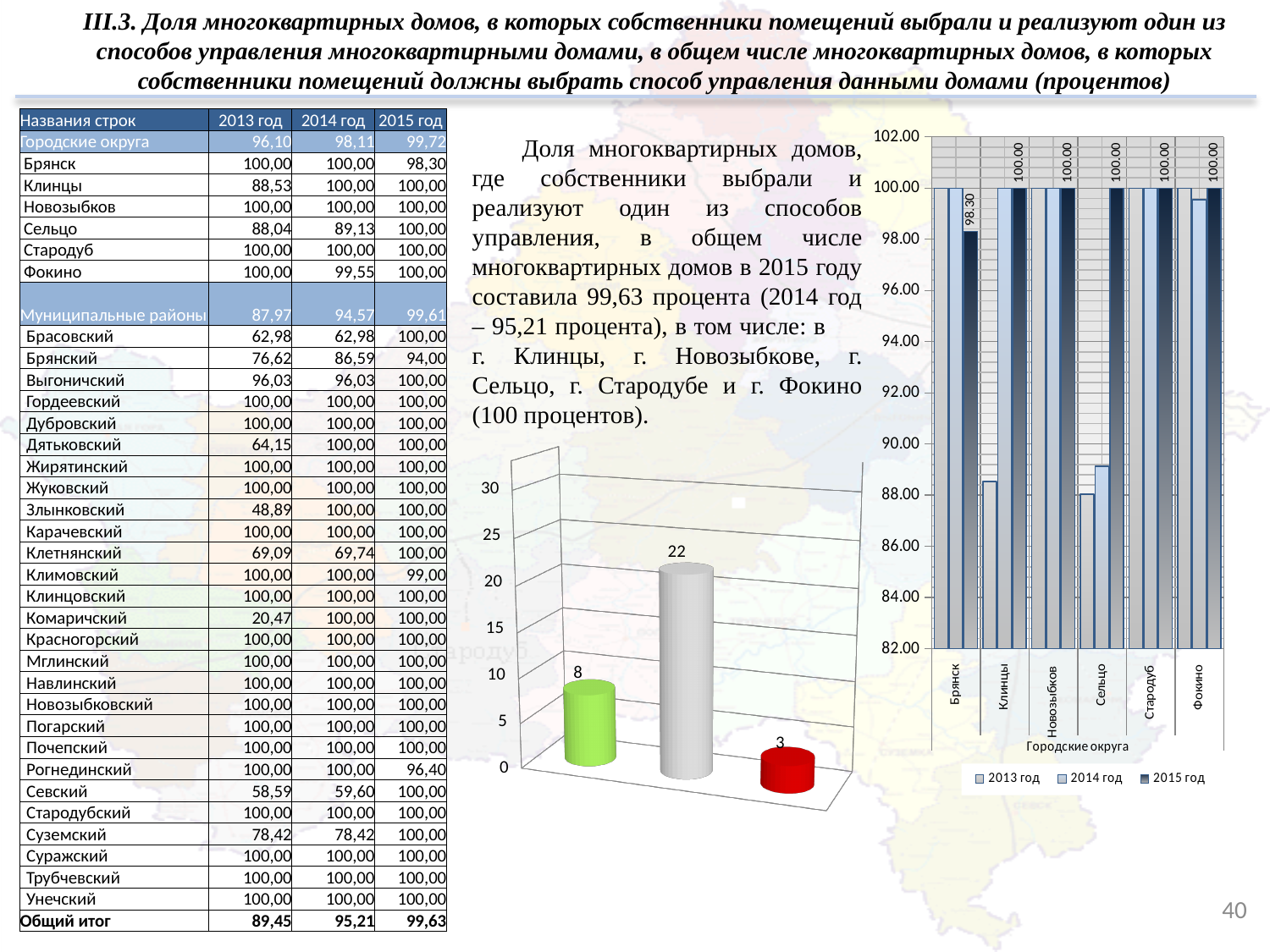

III.3. Доля многоквартирных домов, в которых собственники помещений выбрали и реализуют один из способов управления многоквартирными домами, в общем числе многоквартирных домов, в которых собственники помещений должны выбрать способ управления данными домами (процентов)
| Названия строк | 2013 год | 2014 год | 2015 год |
| --- | --- | --- | --- |
| Городские округа | 96,10 | 98,11 | 99,72 |
| Брянск | 100,00 | 100,00 | 98,30 |
| Клинцы | 88,53 | 100,00 | 100,00 |
| Новозыбков | 100,00 | 100,00 | 100,00 |
| Сельцо | 88,04 | 89,13 | 100,00 |
| Стародуб | 100,00 | 100,00 | 100,00 |
| Фокино | 100,00 | 99,55 | 100,00 |
| Муниципальные районы | 87,97 | 94,57 | 99,61 |
| Брасовский | 62,98 | 62,98 | 100,00 |
| Брянский | 76,62 | 86,59 | 94,00 |
| Выгоничский | 96,03 | 96,03 | 100,00 |
| Гордеевский | 100,00 | 100,00 | 100,00 |
| Дубровский | 100,00 | 100,00 | 100,00 |
| Дятьковский | 64,15 | 100,00 | 100,00 |
| Жирятинский | 100,00 | 100,00 | 100,00 |
| Жуковский | 100,00 | 100,00 | 100,00 |
| Злынковский | 48,89 | 100,00 | 100,00 |
| Карачевский | 100,00 | 100,00 | 100,00 |
| Клетнянский | 69,09 | 69,74 | 100,00 |
| Климовский | 100,00 | 100,00 | 99,00 |
| Клинцовский | 100,00 | 100,00 | 100,00 |
| Комаричский | 20,47 | 100,00 | 100,00 |
| Красногорский | 100,00 | 100,00 | 100,00 |
| Мглинский | 100,00 | 100,00 | 100,00 |
| Навлинский | 100,00 | 100,00 | 100,00 |
| Новозыбковский | 100,00 | 100,00 | 100,00 |
| Погарский | 100,00 | 100,00 | 100,00 |
| Почепский | 100,00 | 100,00 | 100,00 |
| Рогнединский | 100,00 | 100,00 | 96,40 |
| Севский | 58,59 | 59,60 | 100,00 |
| Стародубский | 100,00 | 100,00 | 100,00 |
| Суземский | 78,42 | 78,42 | 100,00 |
| Суражский | 100,00 | 100,00 | 100,00 |
| Трубчевский | 100,00 | 100,00 | 100,00 |
| Унечский | 100,00 | 100,00 | 100,00 |
| Общий итог | 89,45 | 95,21 | 99,63 |

### Chart

| Category | 2013 год | 2014 год | 2015 год |
|---|---|---|---|
|  Брянск | 100.0 | 100.0 | 98.3 |
|  Клинцы | 88.53 | 100.0 | 100.0 |
|  Новозыбков | 100.0 | 100.0 | 100.0 |
|  Сельцо | 88.04 | 89.13 | 100.0 |
|  Стародуб | 100.0 | 100.0 | 100.0 |
|  Фокино | 100.0 | 99.55 | 100.0 |
Доля многоквартирных домов, где собственники выбрали и реализуют один из способов управления, в общем числе многоквартирных домов в 2015 году составила 99,63 процента (2014 год – 95,21 процента), в том числе: в      г. Клинцы, г. Новозыбкове, г. Сельцо, г. Стародубе и г. Фокино (100 процентов).

[unsupported chart]

40